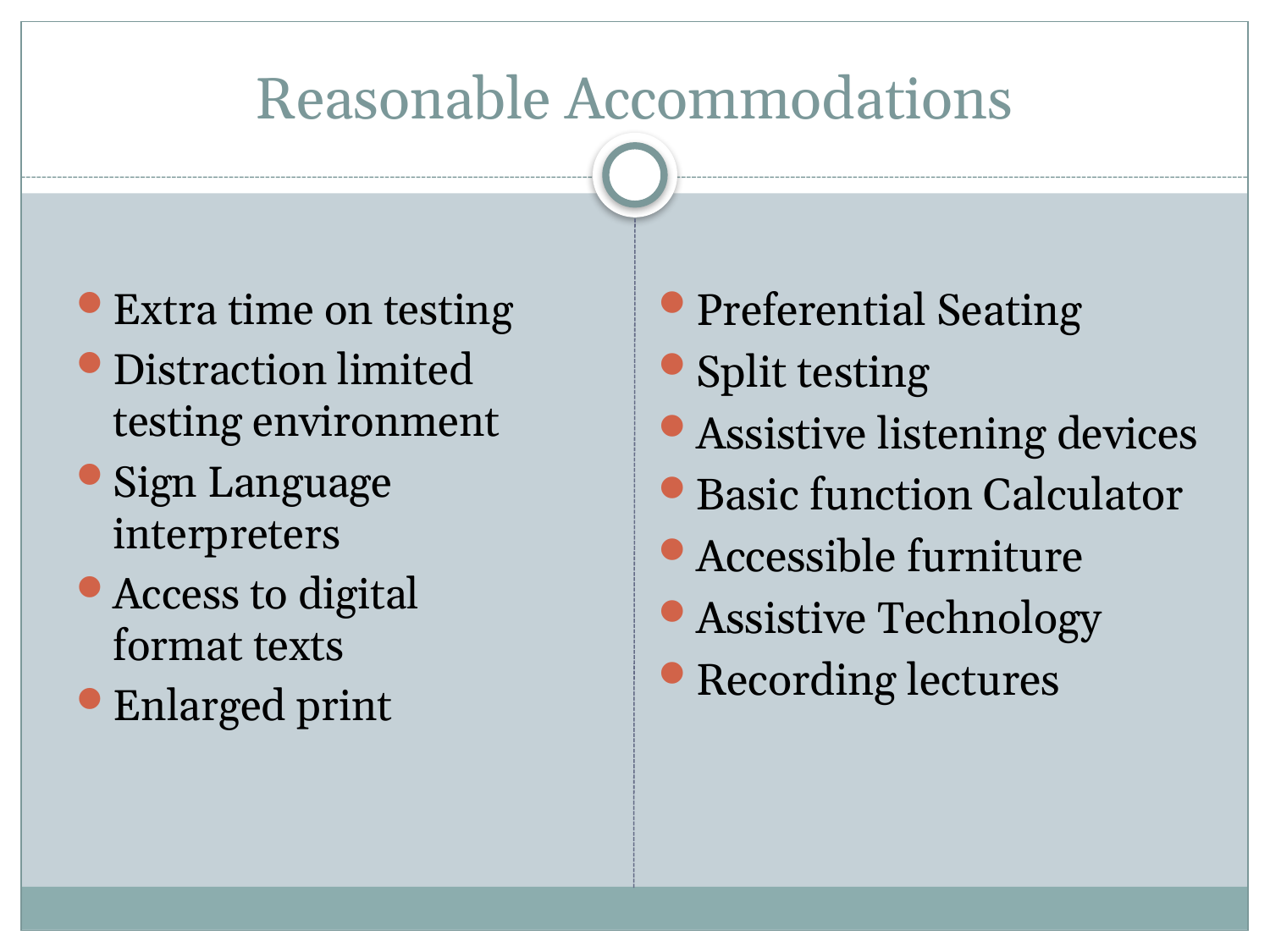

# Reasonable Accommodations
Extra time on testing
Distraction limited testing environment
Sign Language interpreters
Access to digital format texts
Enlarged print

Preferential Seating
Split testing
Assistive listening devices
Basic function Calculator
Accessible furniture
Assistive Technology
Recording lectures